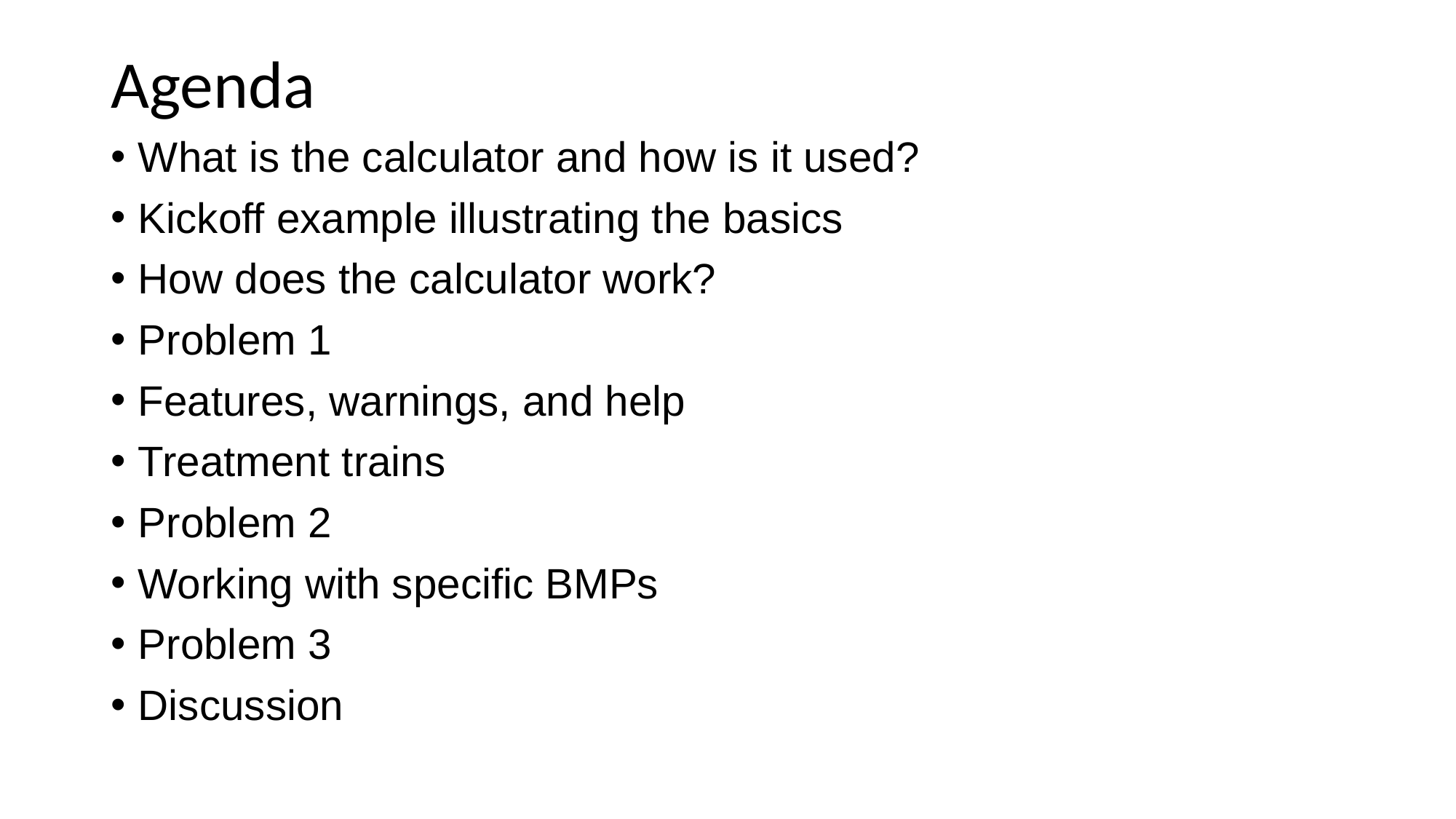

# Agenda
What is the calculator and how is it used?
Kickoff example illustrating the basics
How does the calculator work?
Problem 1
Features, warnings, and help
Treatment trains
Problem 2
Working with specific BMPs
Problem 3
Discussion